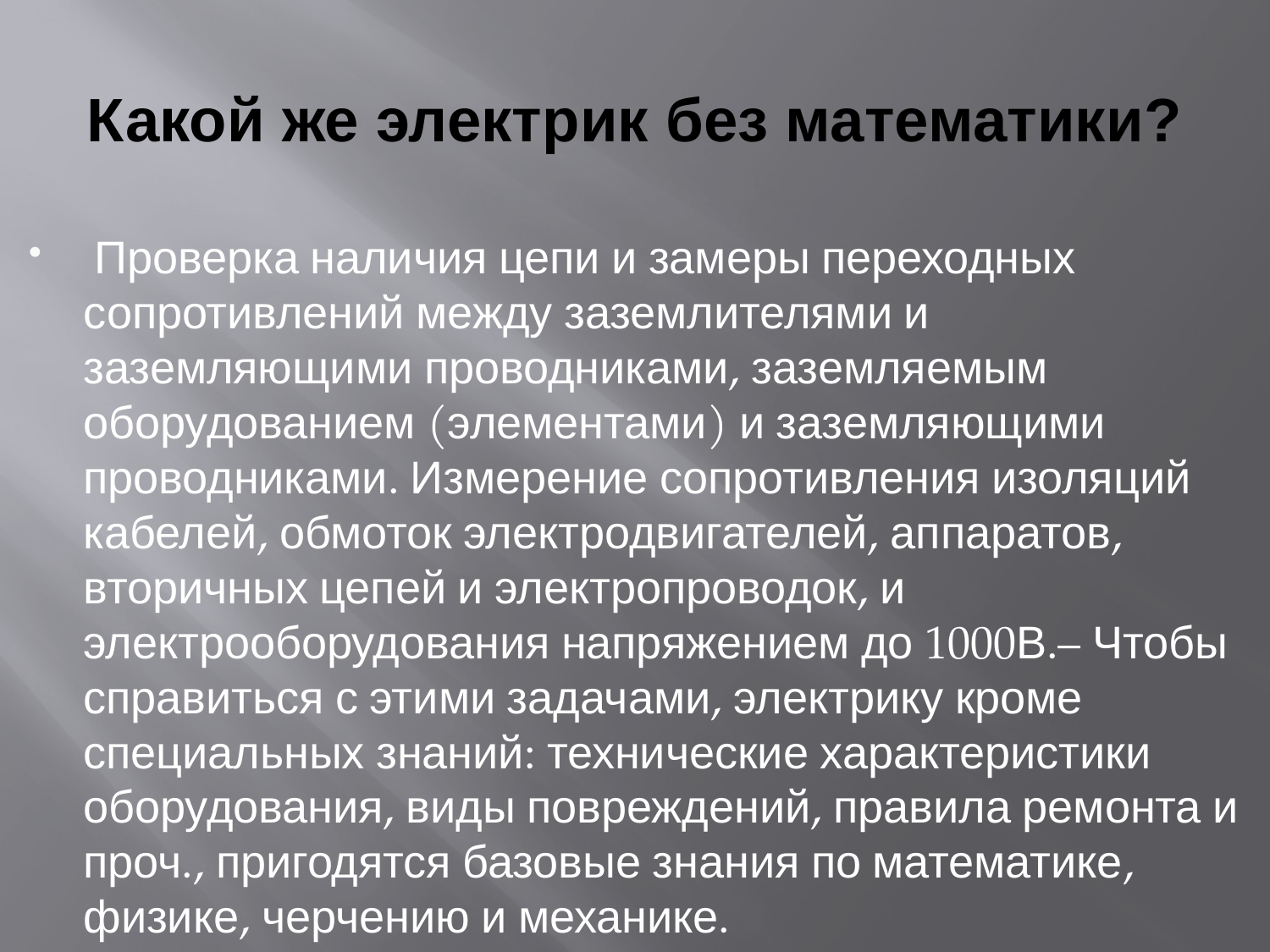

# Какой же электрик без математики?
 Проверка наличия цепи и замеры переходных сопротивлений между заземлителями и заземляющими проводниками, заземляемым оборудованием (элементами) и заземляющими проводниками. Измерение сопротивления изоляций кабелей, обмоток электродвигателей, аппаратов, вторичных цепей и электропроводок, и электрооборудования напряжением до 1000В.– Чтобы справиться с этими задачами, электрику кроме специальных знаний: технические характеристики оборудования, виды повреждений, правила ремонта и проч., пригодятся базовые знания по математике, физике, черчению и механике.